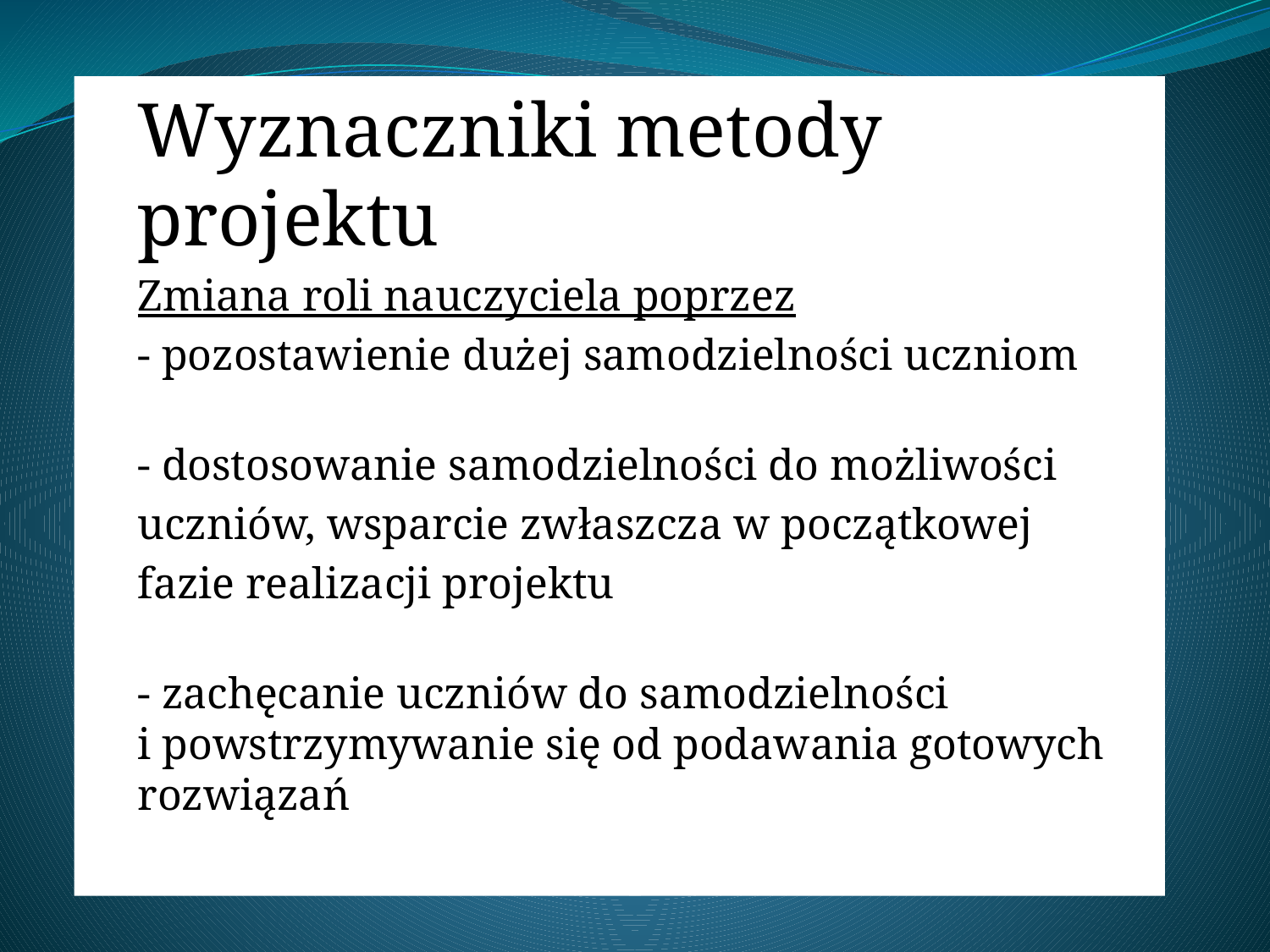

Wyznaczniki metody projektu
Zmiana roli nauczyciela poprzez
- pozostawienie dużej samodzielności uczniom
- dostosowanie samodzielności do możliwości
uczniów, wsparcie zwłaszcza w początkowej
fazie realizacji projektu
- zachęcanie uczniów do samodzielności
i powstrzymywanie się od podawania gotowych rozwiązań
rozwiązań